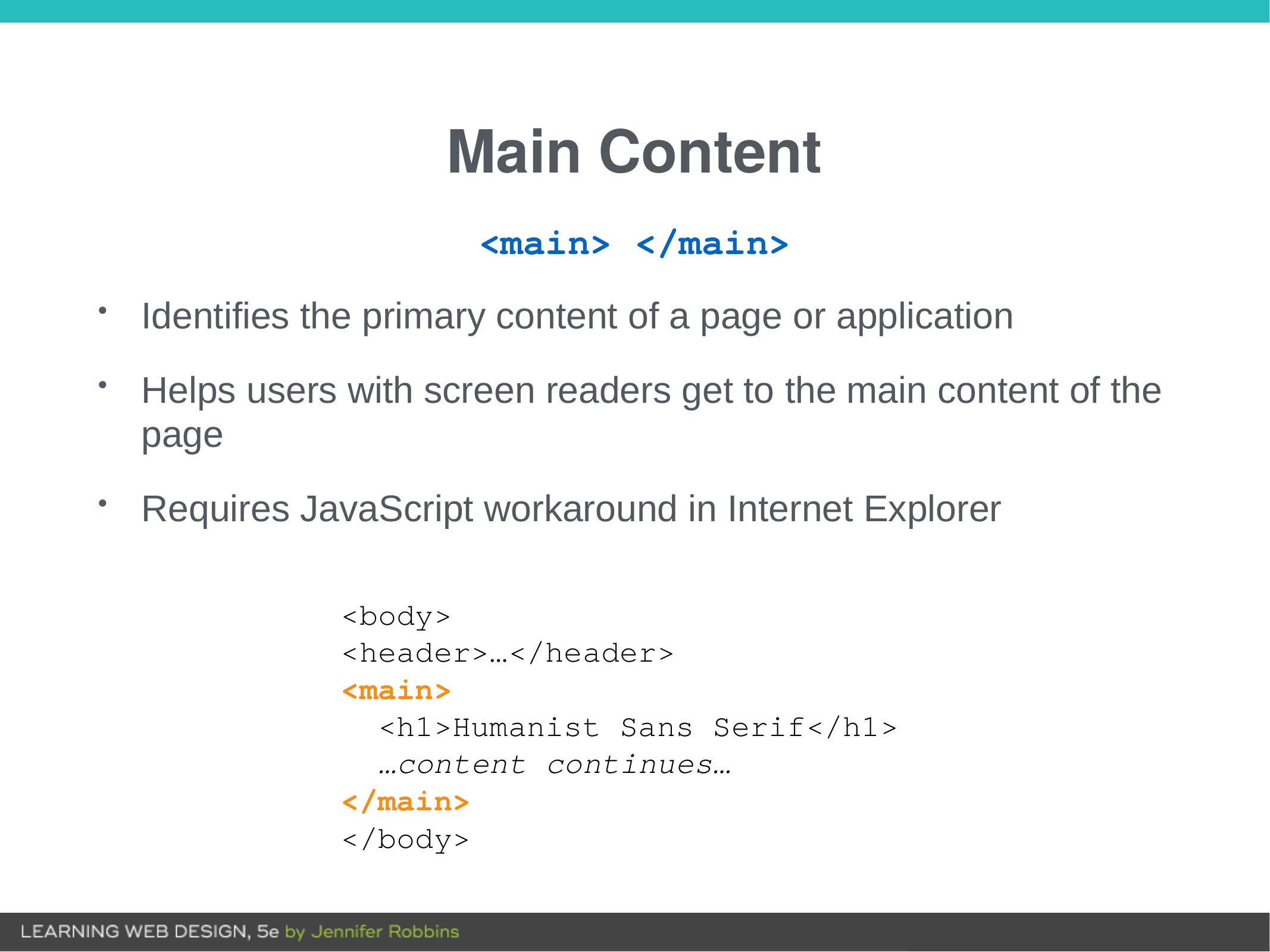

# Main Content
<main> </main>
Identifies the primary content of a page or application
Helps users with screen readers get to the main content of the page
Requires JavaScript workaround in Internet Explorer
<body>
<header>…</header>
<main>
  <h1>Humanist Sans Serif</h1>
  …content continues…
</main>
</body>